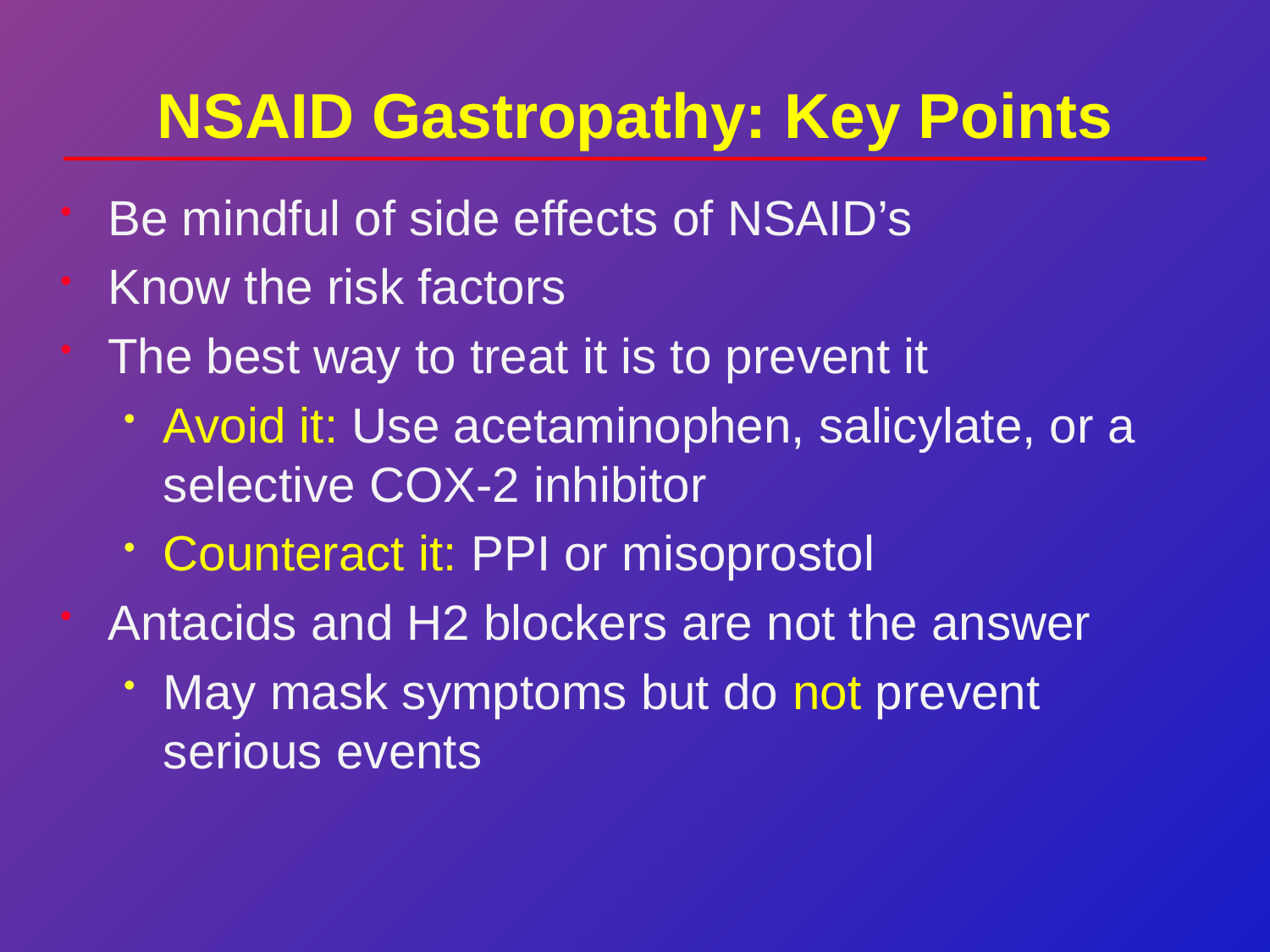

# NSAID Gastropathy: Key Points
Be mindful of side effects of NSAID’s
Know the risk factors
The best way to treat it is to prevent it
Avoid it: Use acetaminophen, salicylate, or a selective COX-2 inhibitor
Counteract it: PPI or misoprostol
Antacids and H2 blockers are not the answer
May mask symptoms but do not prevent serious events